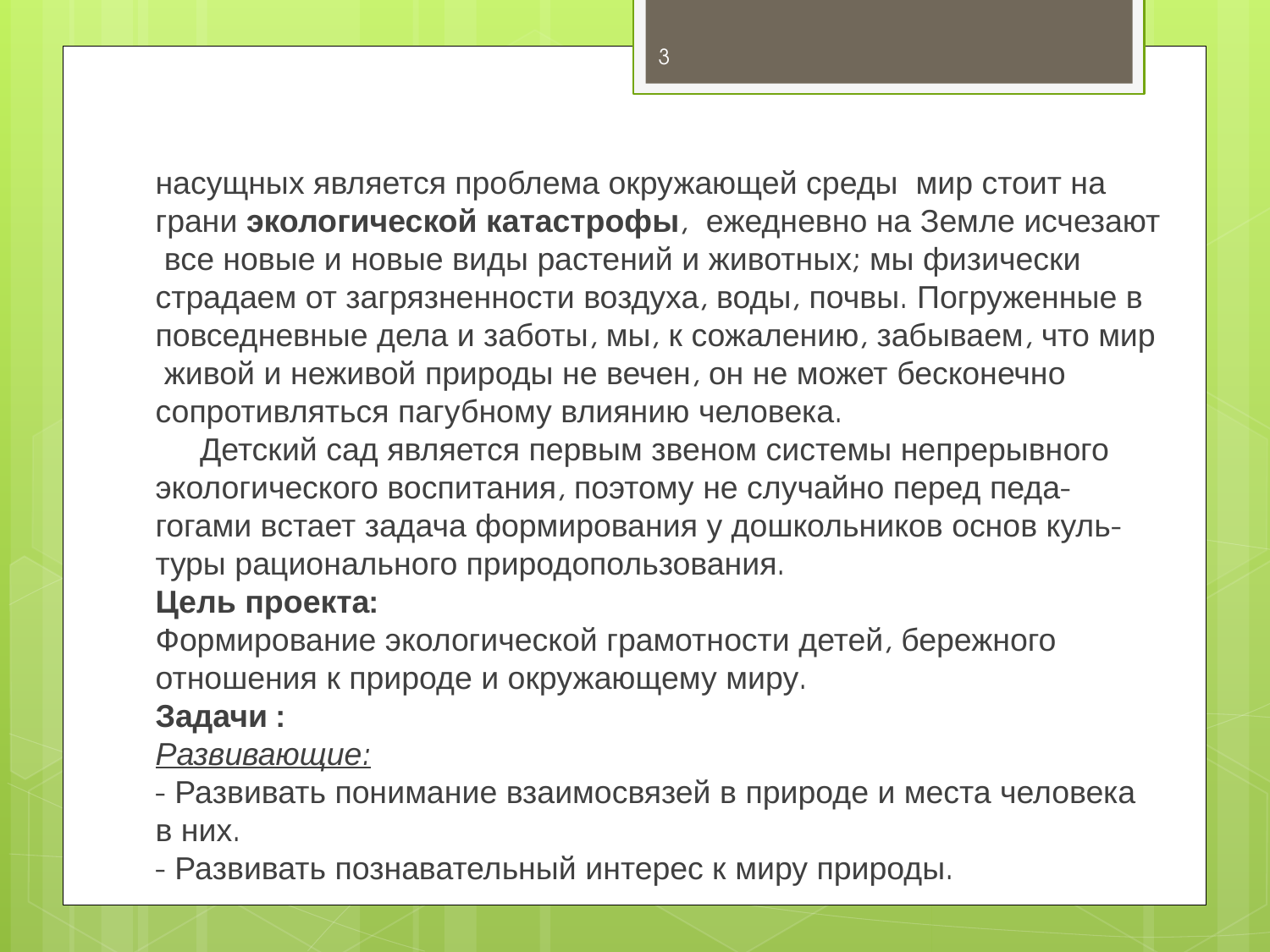

3
насущных является проблема окружающей среды  мир стоит на
грани экологической катастрофы,  ежедневно на Земле исчезают
 все новые и новые виды растений и животных; мы физически
страдаем от загрязненности воздуха, воды, почвы. Погруженные в
повседневные дела и заботы, мы, к сожалению, забываем, что мир
 живой и неживой природы не вечен, он не может бесконечно
сопротивляться пагубному влиянию человека.
     Детский сад является первым звеном системы непрерывного
экологического воспитания, поэтому не случайно перед педа-
гогами встает задача формирования у дошкольников основ куль-
туры рационального природопользования.
Цель проекта:
Формирование экологической грамотности детей, бережного
отношения к природе и окружающему миру.
Задачи :
Развивающие:
- Развивать понимание взаимосвязей в природе и места человека
в них.
- Развивать познавательный интерес к миру природы.